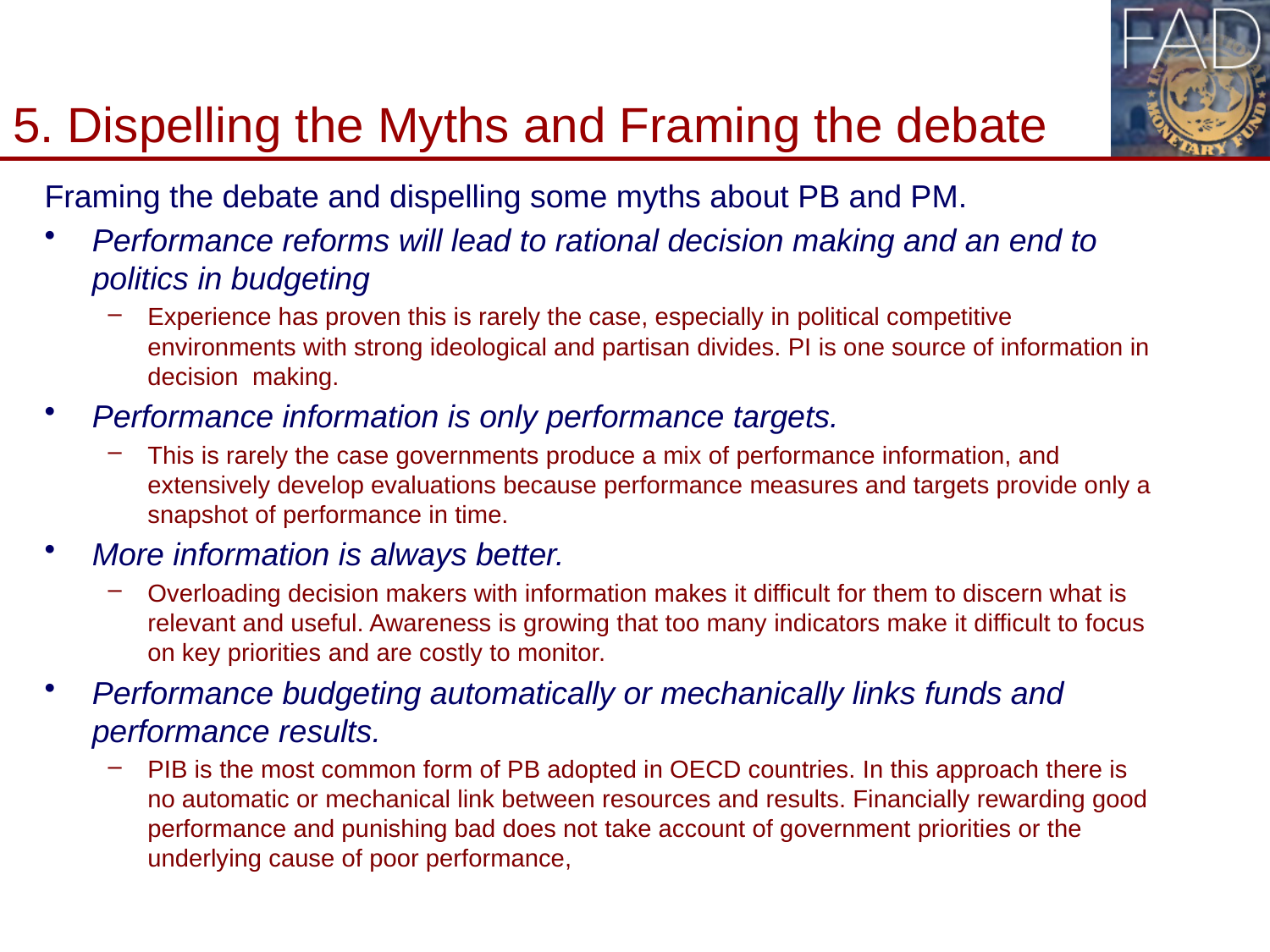

# 5. Dispelling the Myths and Framing the debate
Framing the debate and dispelling some myths about PB and PM.
Performance reforms will lead to rational decision making and an end to politics in budgeting
Experience has proven this is rarely the case, especially in political competitive environments with strong ideological and partisan divides. PI is one source of information in decision  making.
Performance information is only performance targets.
This is rarely the case governments produce a mix of performance information, and extensively develop evaluations because performance measures and targets provide only a snapshot of performance in time.
More information is always better.
Overloading decision makers with information makes it difficult for them to discern what is relevant and useful. Awareness is growing that too many indicators make it difficult to focus on key priorities and are costly to monitor.
Performance budgeting automatically or mechanically links funds and performance results.
PIB is the most common form of PB adopted in OECD countries. In this approach there is no automatic or mechanical link between resources and results. Financially rewarding good performance and punishing bad does not take account of government priorities or the underlying cause of poor performance,

24